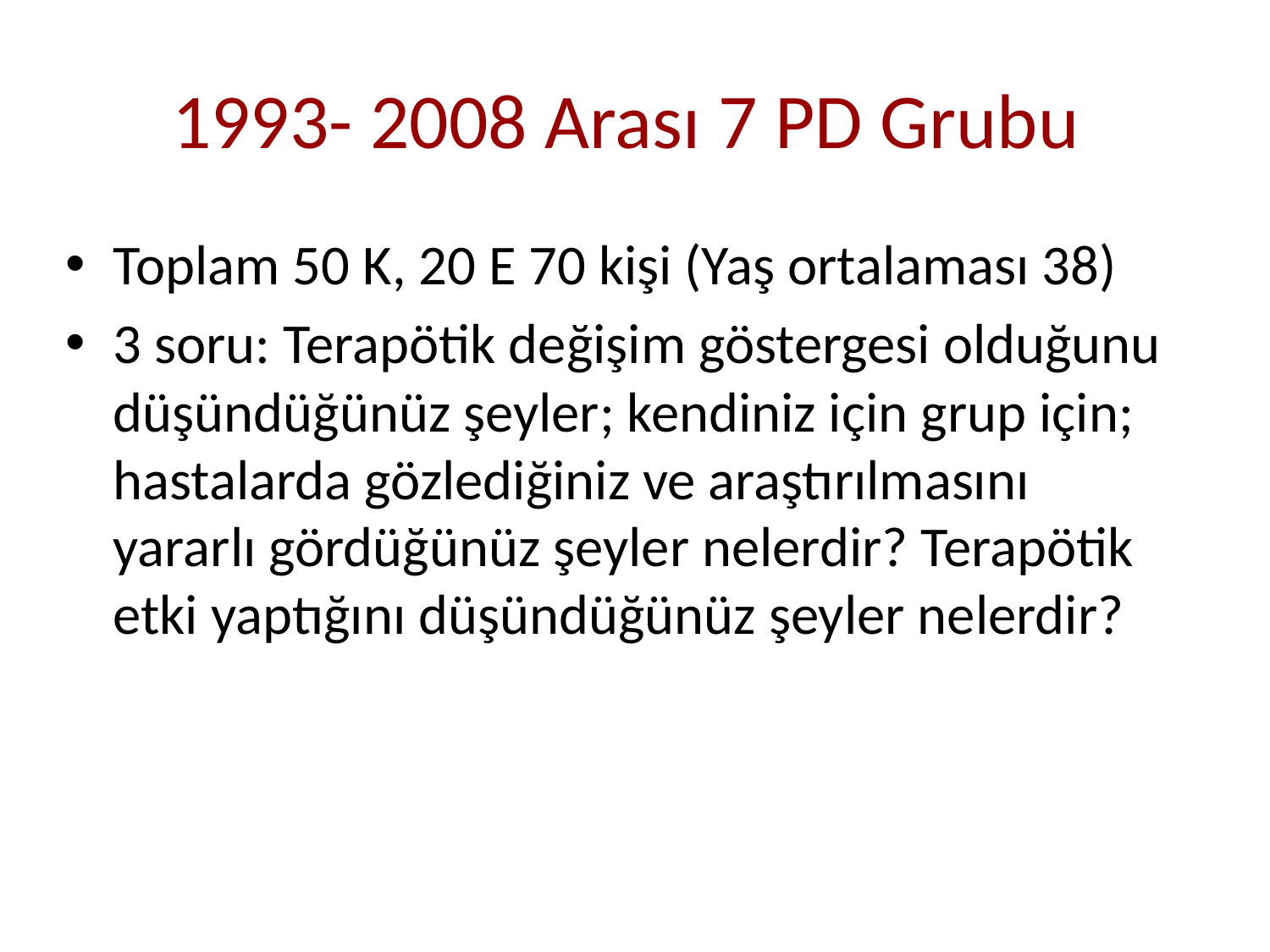

# 1993- 2008 Arası 7 PD Grubu
Toplam 50 K, 20 E 70 kişi (Yaş ortalaması 38)
3 soru: Terapötik değişim göstergesi olduğunu düşündüğünüz şeyler; kendiniz için grup için; hastalarda gözlediğiniz ve araştırılmasını yararlı gördüğünüz şeyler nelerdir? Terapötik etki yaptığını düşündüğünüz şeyler nelerdir?